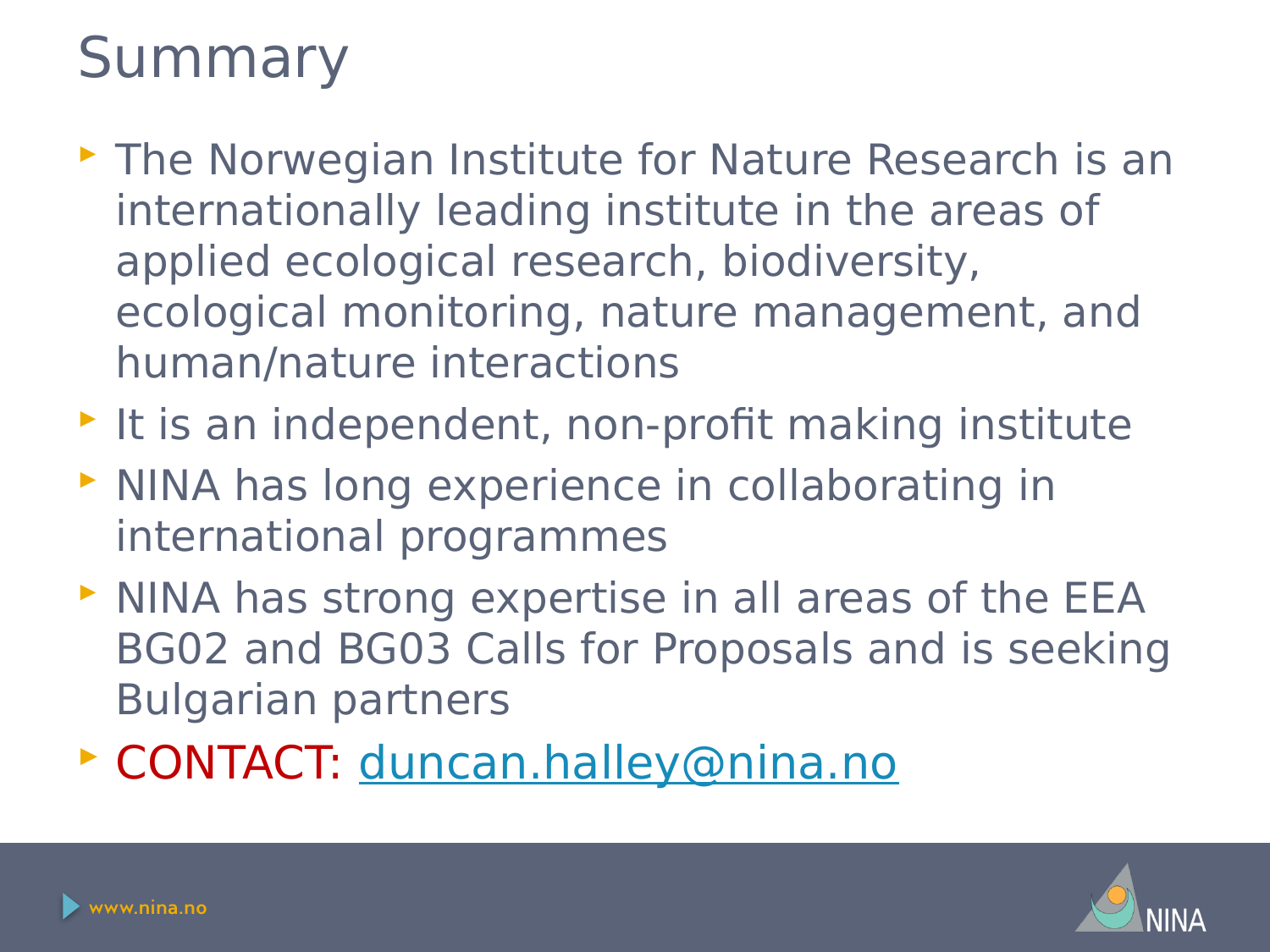

# Summary
The Norwegian Institute for Nature Research is an internationally leading institute in the areas of applied ecological research, biodiversity, ecological monitoring, nature management, and human/nature interactions
It is an independent, non-profit making institute
NINA has long experience in collaborating in international programmes
NINA has strong expertise in all areas of the EEA BG02 and BG03 Calls for Proposals and is seeking Bulgarian partners
CONTACT: duncan.halley@nina.no